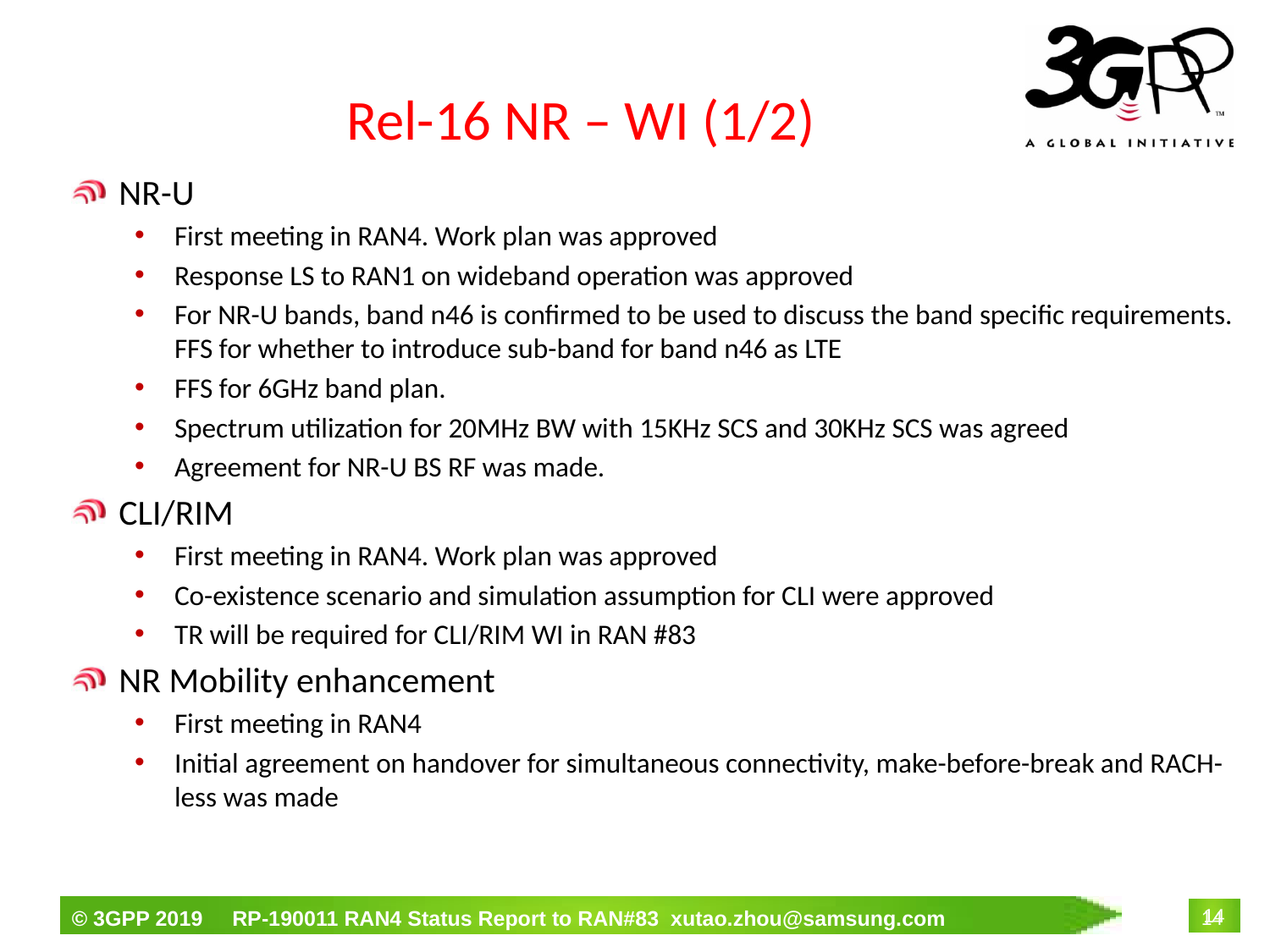

# Rel-16 NR – WI (1/2)
NR-U
First meeting in RAN4. Work plan was approved
Response LS to RAN1 on wideband operation was approved
For NR-U bands, band n46 is confirmed to be used to discuss the band specific requirements. FFS for whether to introduce sub-band for band n46 as LTE
FFS for 6GHz band plan.
Spectrum utilization for 20MHz BW with 15KHz SCS and 30KHz SCS was agreed
Agreement for NR-U BS RF was made.
CLI/RIM
First meeting in RAN4. Work plan was approved
Co-existence scenario and simulation assumption for CLI were approved
TR will be required for CLI/RIM WI in RAN #83
NR Mobility enhancement
First meeting in RAN4
Initial agreement on handover for simultaneous connectivity, make-before-break and RACH-less was made

14